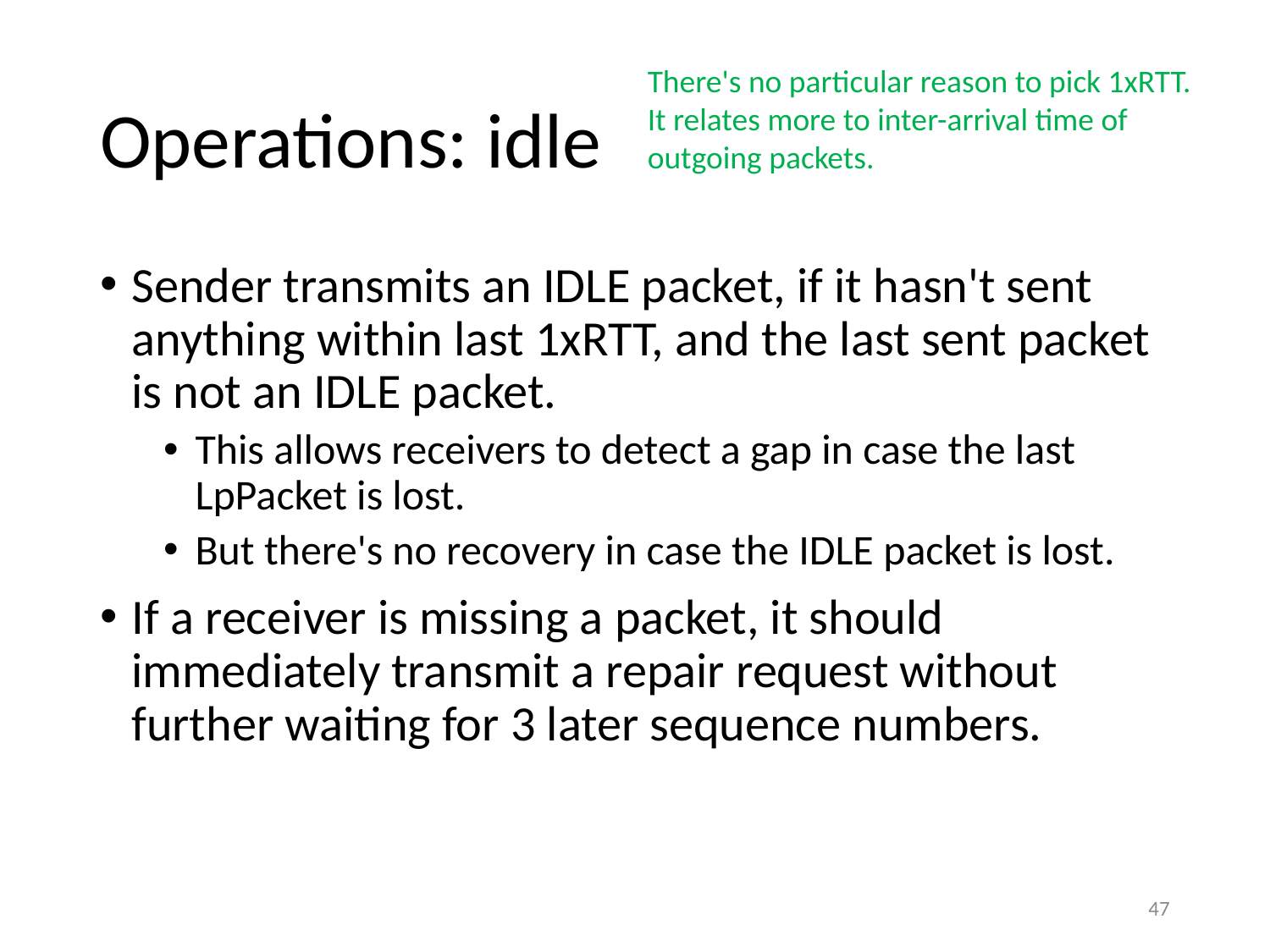

# Operations: idle
There's no particular reason to pick 1xRTT.
It relates more to inter-arrival time of outgoing packets.
Sender transmits an IDLE packet, if it hasn't sent anything within last 1xRTT, and the last sent packet is not an IDLE packet.
This allows receivers to detect a gap in case the last LpPacket is lost.
But there's no recovery in case the IDLE packet is lost.
If a receiver is missing a packet, it should immediately transmit a repair request without further waiting for 3 later sequence numbers.
47